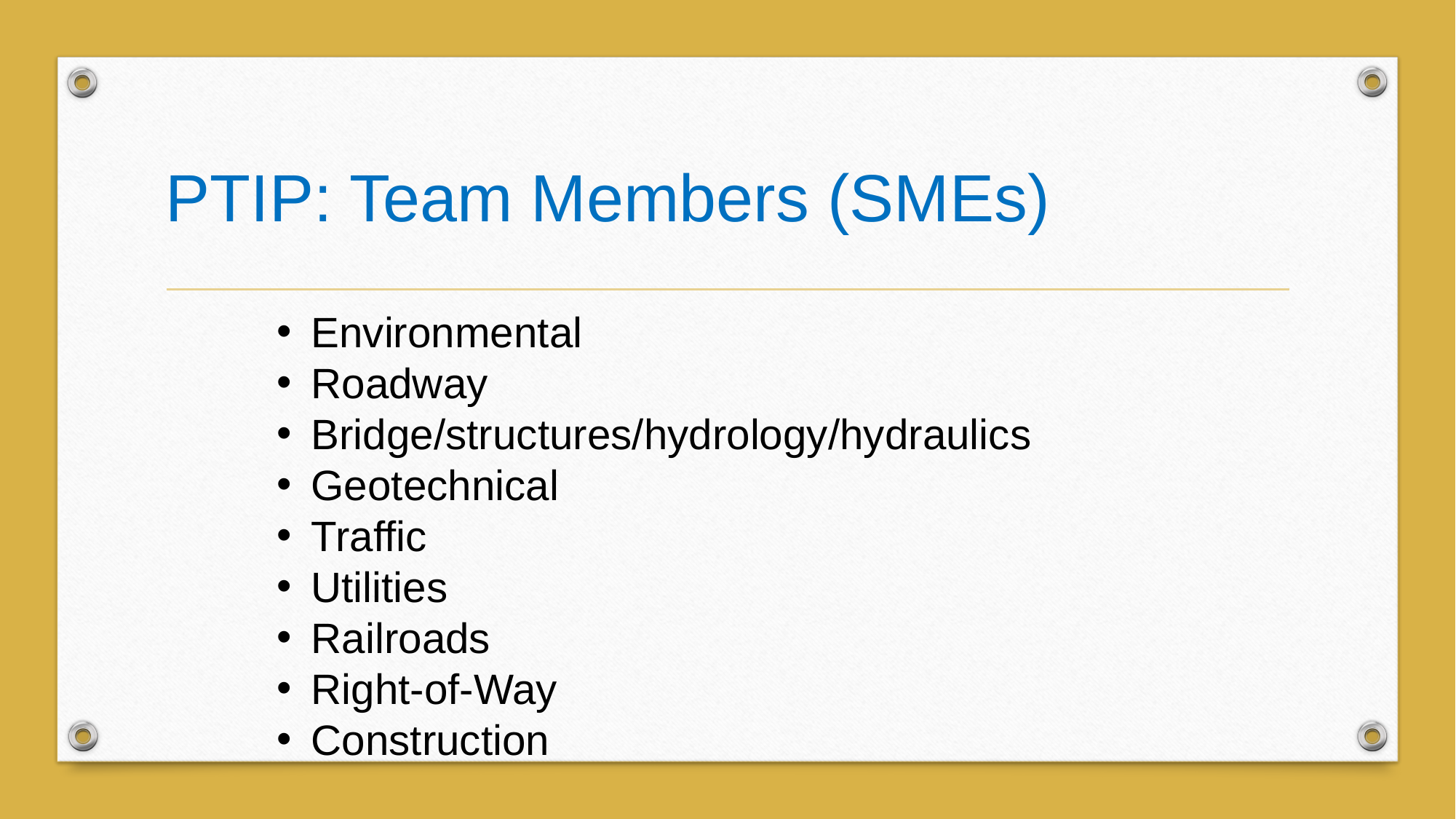

# PTIP: Team Members (SMEs)
Environmental
Roadway
Bridge/structures/hydrology/hydraulics
Geotechnical
Traffic
Utilities
Railroads
Right-of-Way
Construction